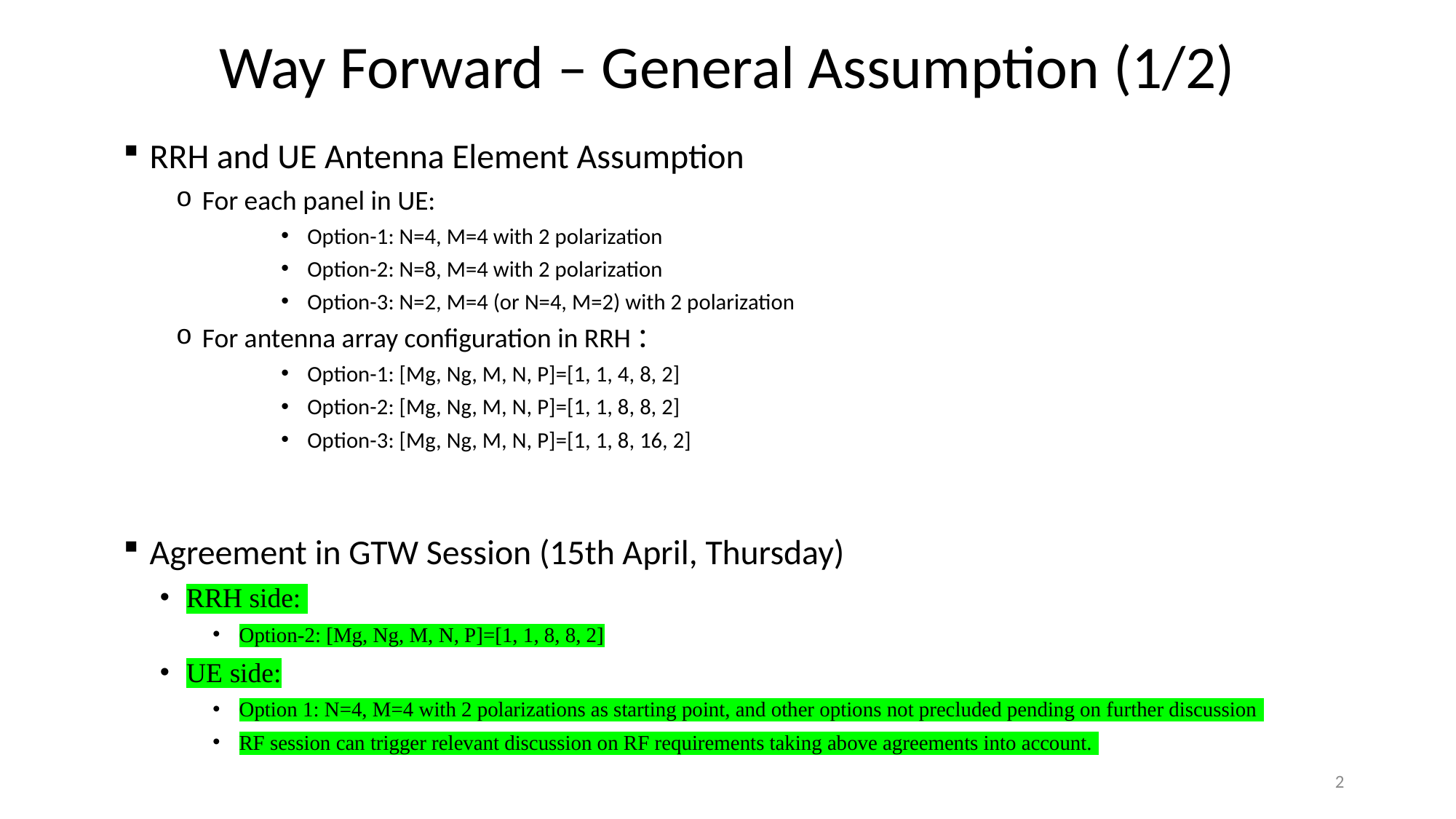

# Way Forward – General Assumption (1/2)
RRH and UE Antenna Element Assumption
For each panel in UE:
Option-1: N=4, M=4 with 2 polarization
Option-2: N=8, M=4 with 2 polarization
Option-3: N=2, M=4 (or N=4, M=2) with 2 polarization
For antenna array configuration in RRH：
Option-1: [Mg, Ng, M, N, P]=[1, 1, 4, 8, 2]
Option-2: [Mg, Ng, M, N, P]=[1, 1, 8, 8, 2]
Option-3: [Mg, Ng, M, N, P]=[1, 1, 8, 16, 2]

Agreement in GTW Session (15th April, Thursday)
RRH side:
Option-2: [Mg, Ng, M, N, P]=[1, 1, 8, 8, 2]
UE side:
Option 1: N=4, M=4 with 2 polarizations as starting point, and other options not precluded pending on further discussion
RF session can trigger relevant discussion on RF requirements taking above agreements into account.

2